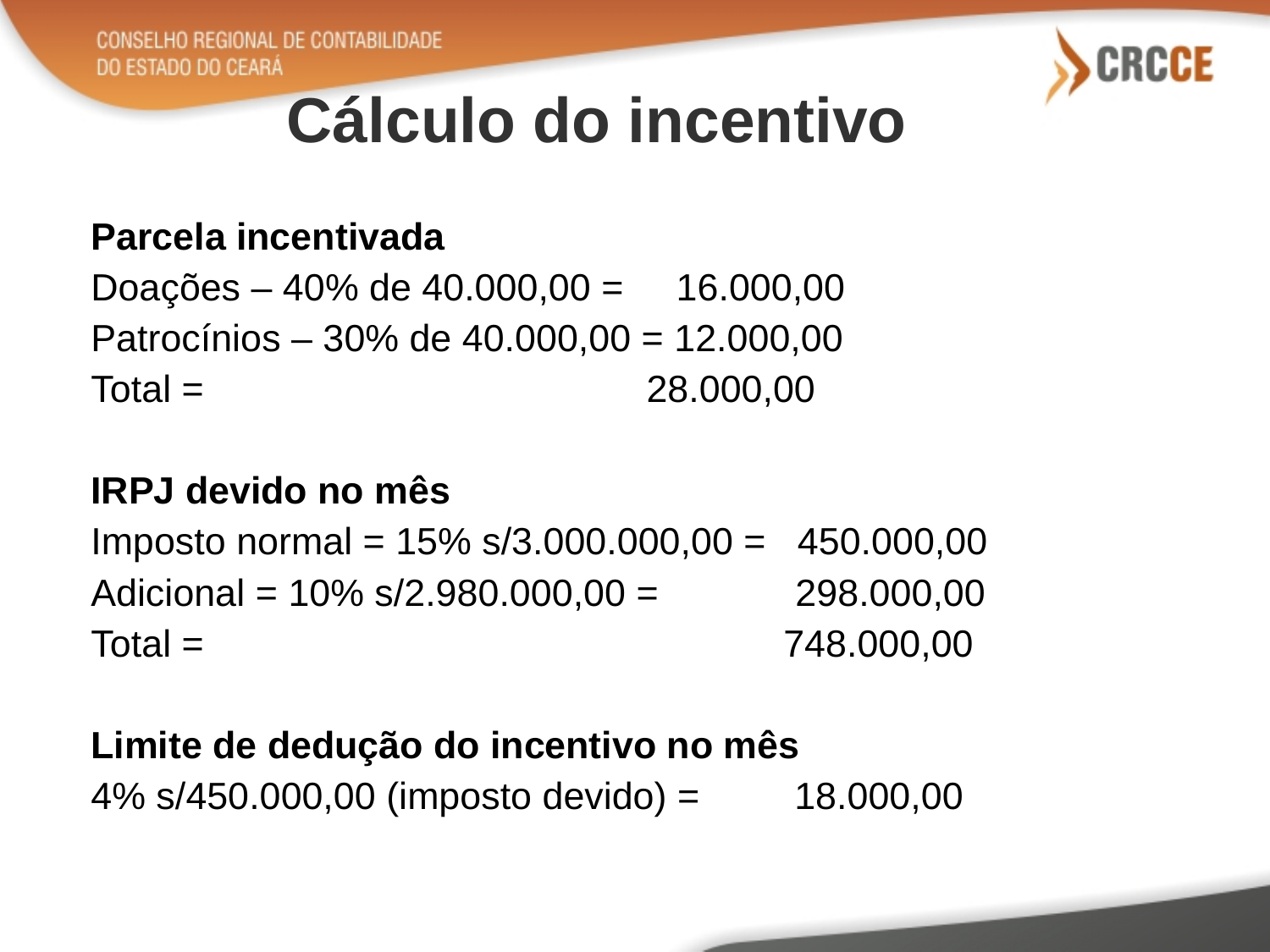

# Cálculo do incentivo
Parcela incentivada
Doações – 40% de 40.000,00 =     16.000,00
Patrocínios – 30% de 40.000,00 = 12.000,00
Total =                                          28.000,00

IRPJ devido no mês
Imposto normal = 15% s/3.000.000,00 =   450.000,00
Adicional = 10% s/2.980.000,00 =             298.000,00
Total =                                                       748.000,00

Limite de dedução do incentivo no mês
4% s/450.000,00 (imposto devido) =         18.000,00